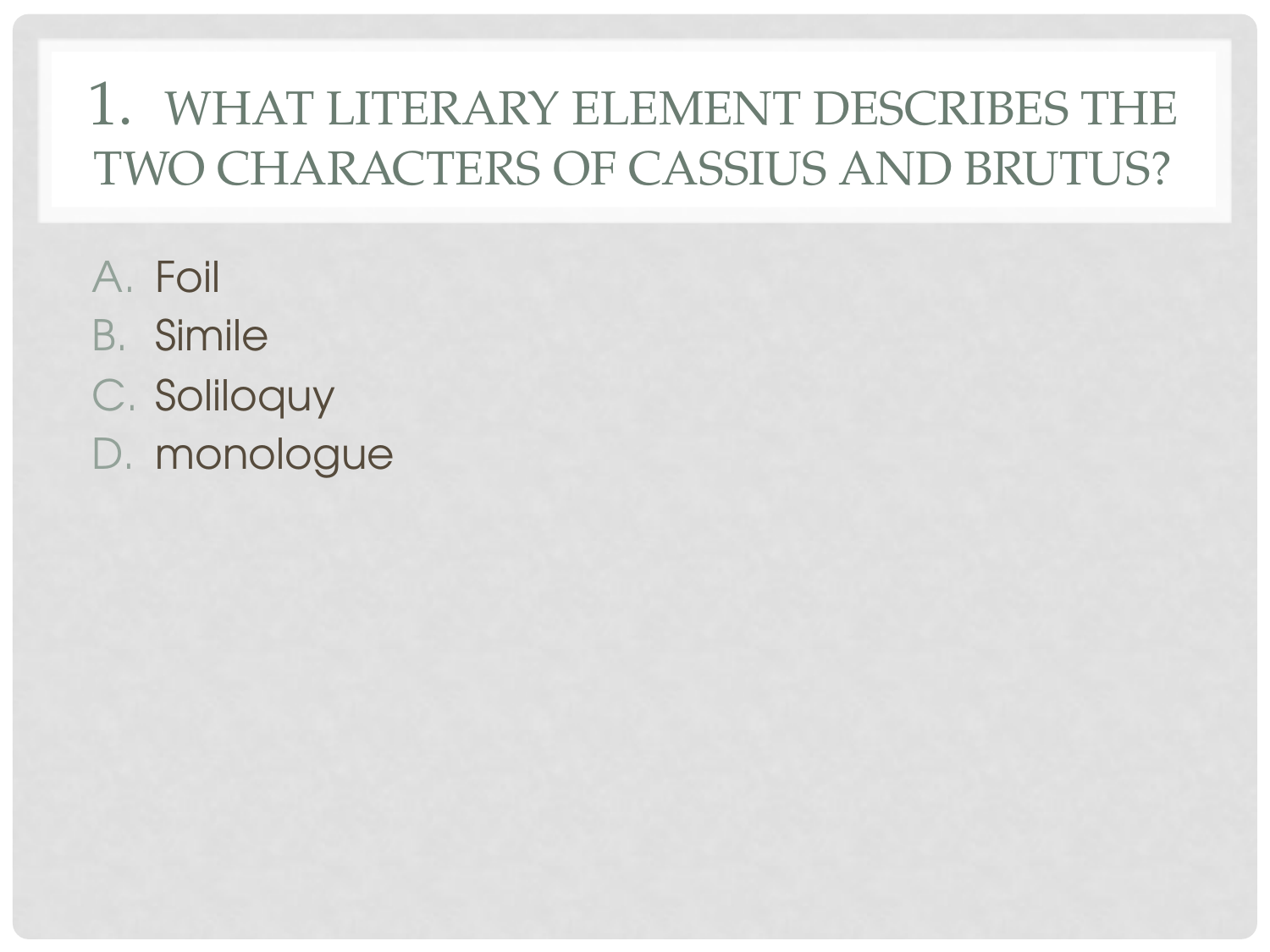

# 1.  What literary element describes the two characters of Cassius and Brutus?
Foil
Simile
Soliloquy
monologue